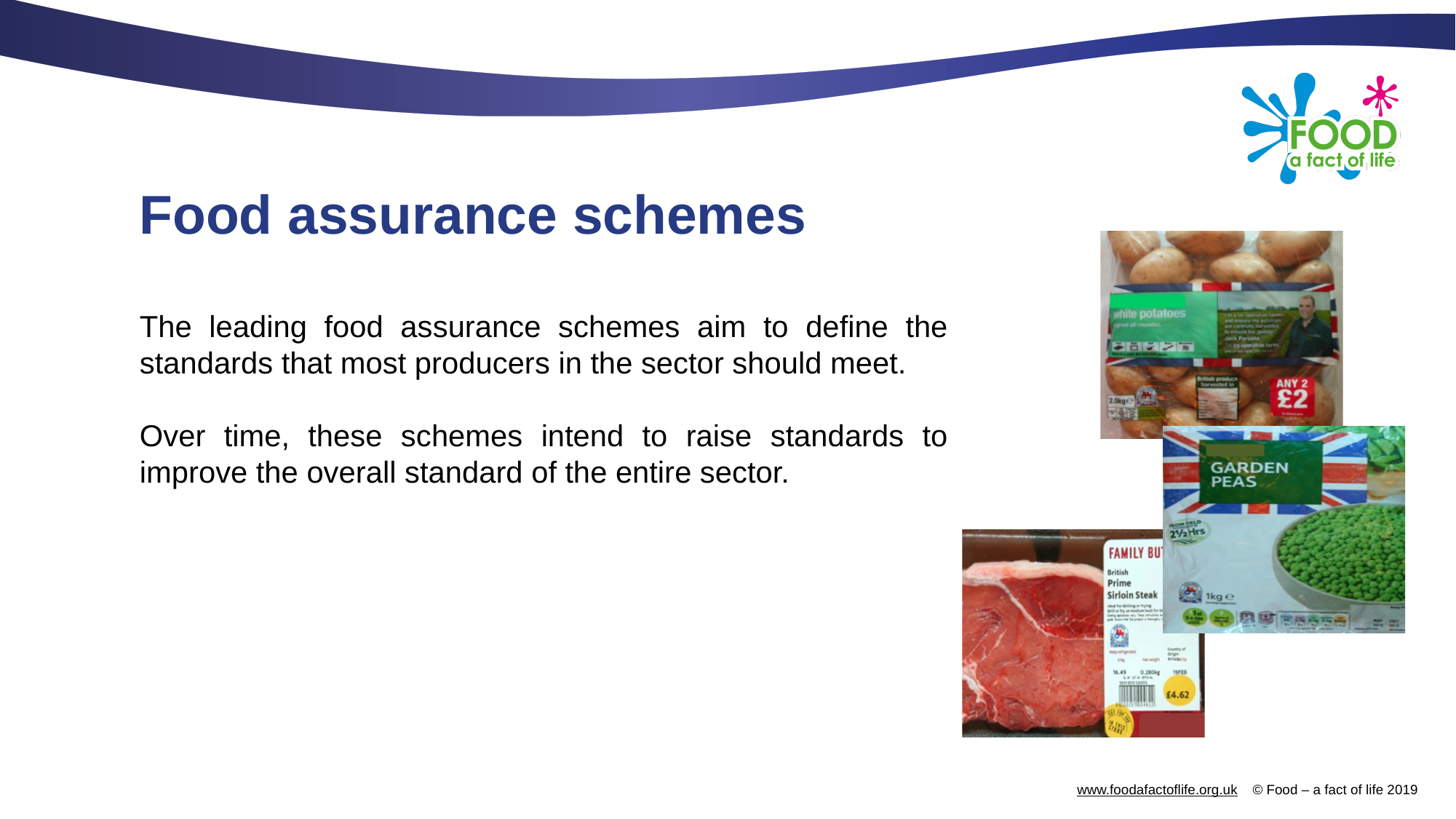

# Food assurance schemes

The leading food assurance schemes aim to define the standards that most producers in the sector should meet.

Over time, these schemes intend to raise standards to improve the overall standard of the entire sector.